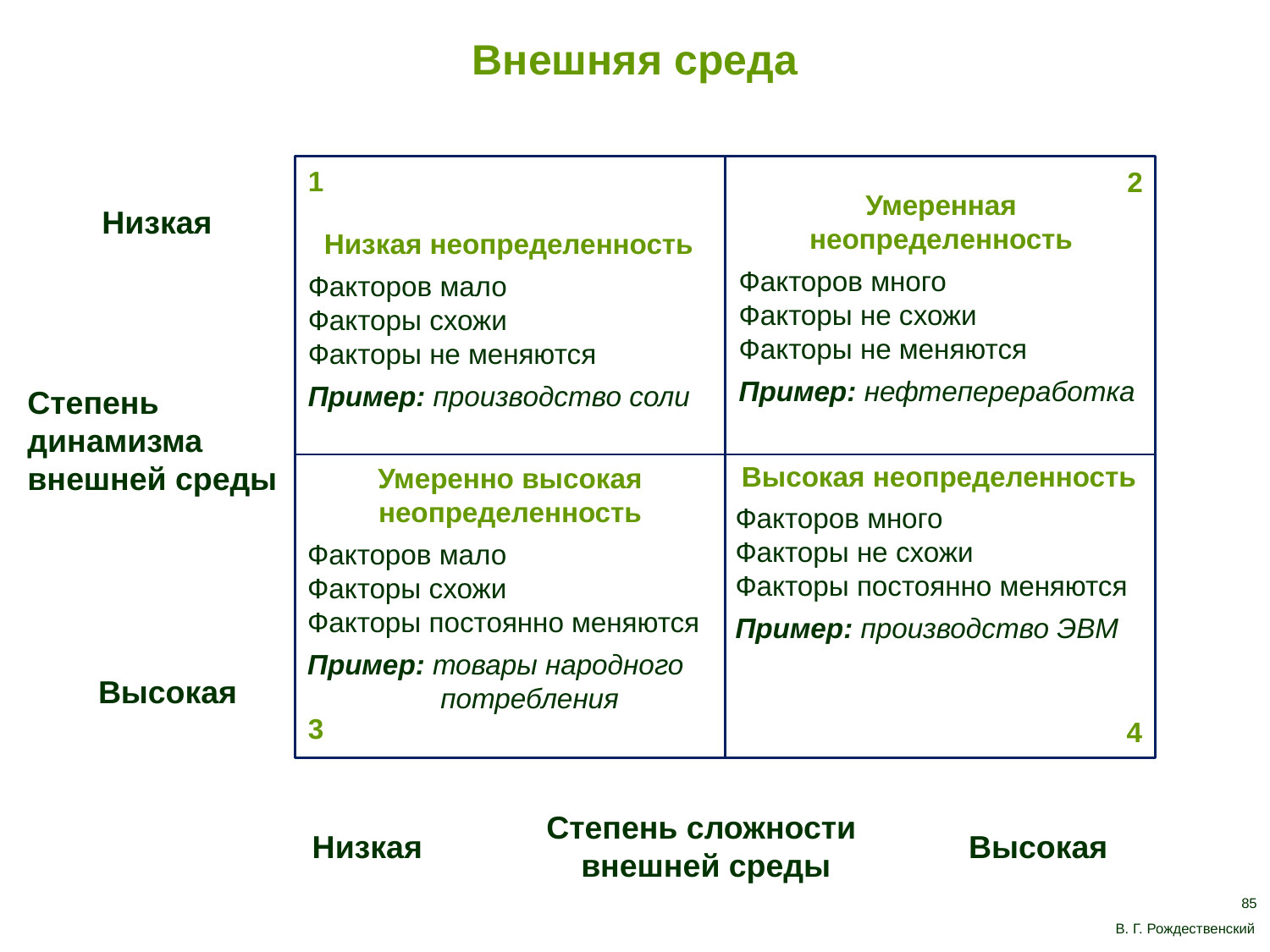

Внешняя среда

1
2
Умеренная неопределенность

Факторов много
Факторы не схожи
Факторы не меняются

Пример: нефтепереработка
Низкая
Низкая неопределенность

Факторов мало
Факторы схожи
Факторы не меняются

Пример: производство соли
Степень динамизма
внешней среды
Высокая неопределенность

Факторов много
Факторы не схожи
Факторы постоянно меняются

Пример: производство ЭВМ
Умеренно высокая неопределенность

Факторов мало
Факторы схожи
Факторы постоянно меняются

Пример: товары народного
                 потребления

Высокая
3
4
Степень сложности
внешней среды
Низкая
Высокая
85
В. Г. Рождественский